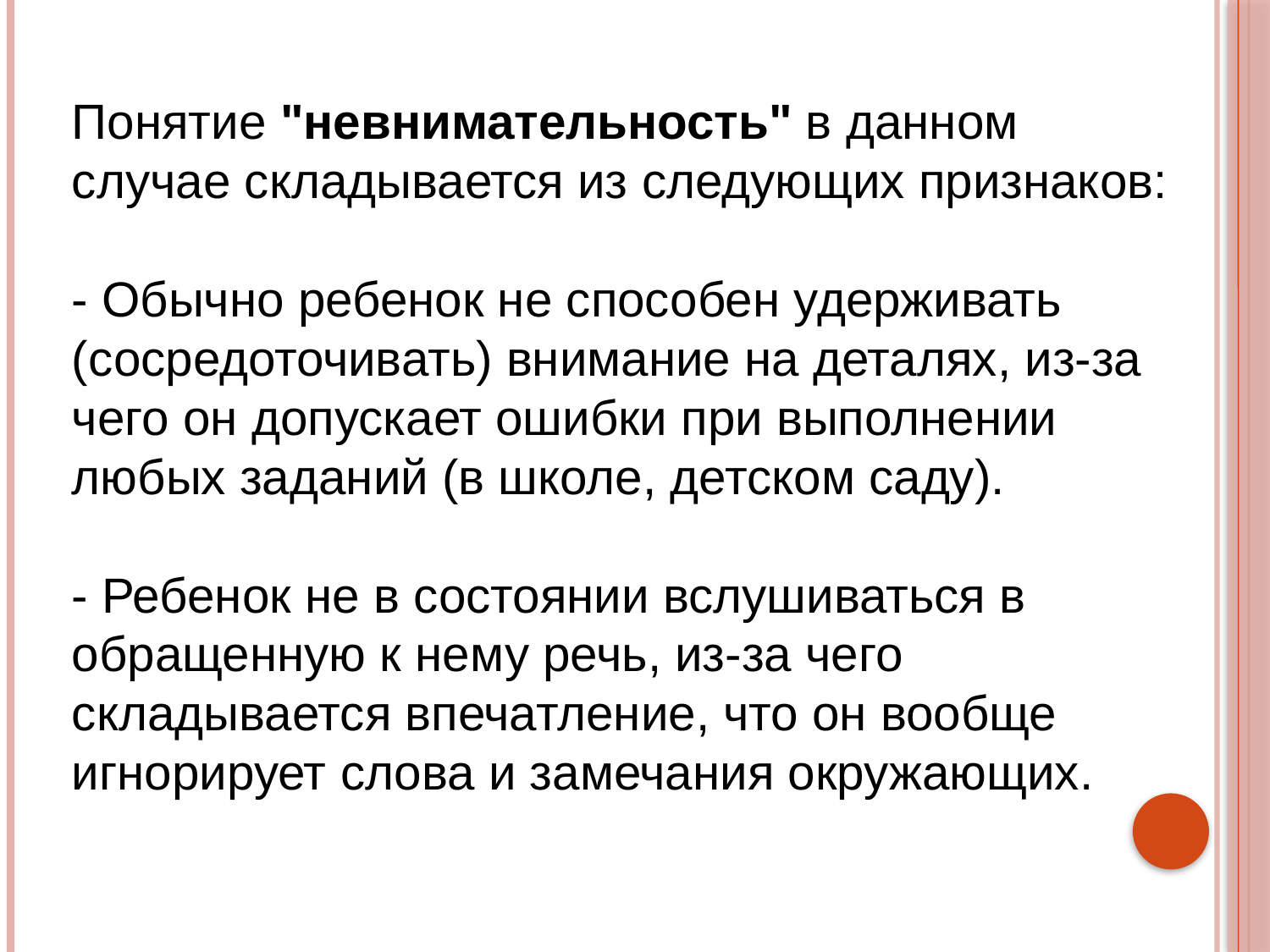

Понятие "невнимательность" в данном случае складывается из следующих признаков:
- Обычно ребенок не способен удерживать (сосредоточивать) внимание на деталях, из-за чего он допускает ошибки при выполнении любых заданий (в школе, детском саду).
- Ребенок не в состоянии вслушиваться в обращенную к нему речь, из-за чего складывается впечатление, что он вообще игнорирует слова и замечания окружающих.